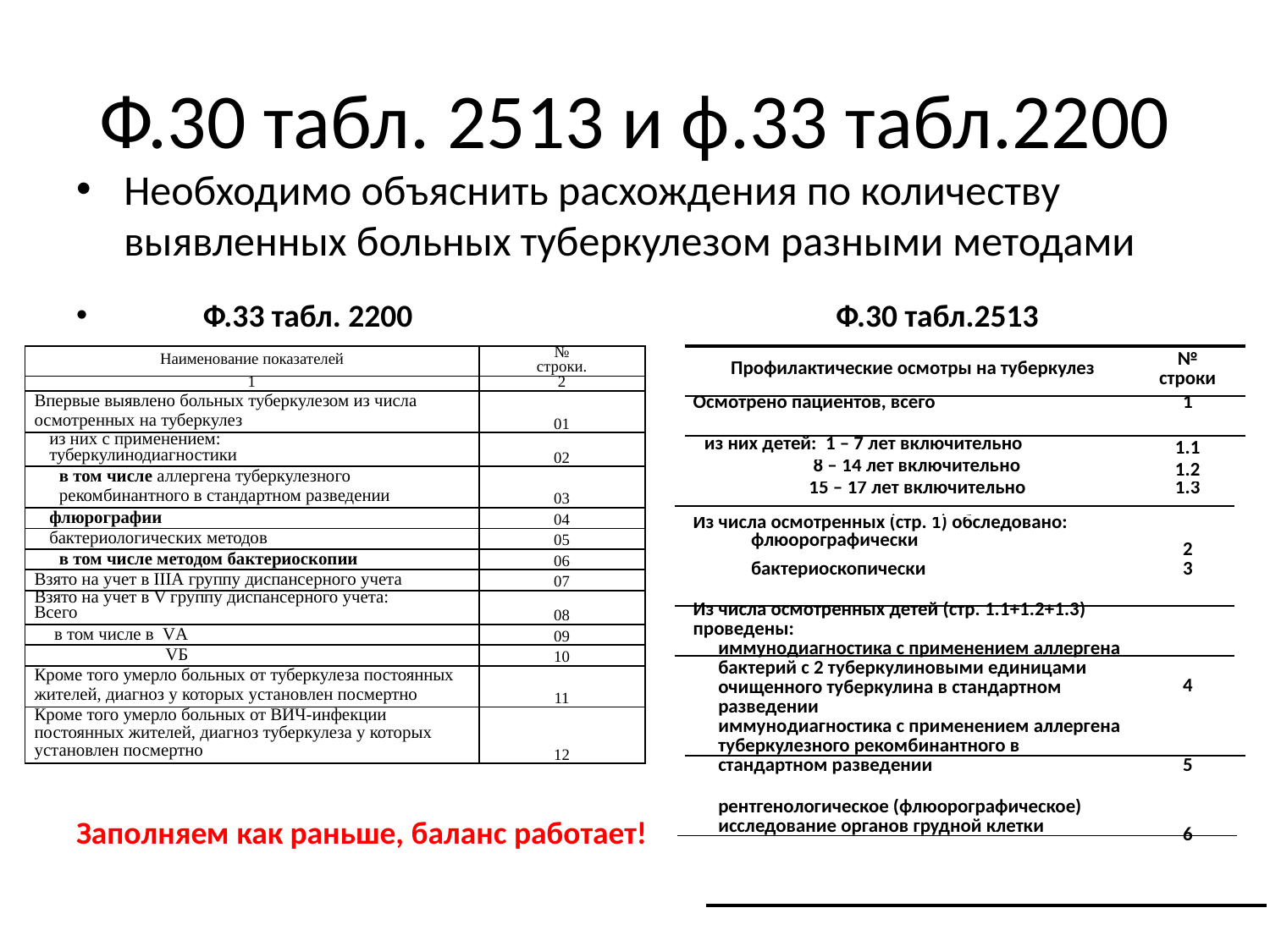

# Ф.30 табл. 2513 и ф.33 табл.2200
Необходимо объяснить расхождения по количеству выявленных больных туберкулезом разными методами

           Ф.33 табл. 2200                                                           Ф.30 табл.2513
| Наименование показателей | № строки. |
| --- | --- |
| 1 | 2 |
| Впервые выявлено больных туберкулезом из числа осмотренных на туберкулез | 01 |
| из них с применением: туберкулинодиагностики | 02 |
| в том числе аллергена туберкулезного рекомбинантного в стандартном разведении | 03 |
| флюрографии | 04 |
| бактериологических методов | 05 |
| в том числе методом бактериоскопии | 06 |
| Взято на учет в IIIА группу диспансерного учета | 07 |
| Взято на учет в V группу диспансерного учета: Всего | 08 |
| в том числе в VА | 09 |
| VБ | 10 |
| Кроме того умерло больных от туберкулеза постоянных жителей, диагноз у которых установлен посмертно | 11 |
| Кроме того умерло больных от ВИЧ-инфекции постоянных жителей, диагноз туберкулеза у которых установлен посмертно | 12 |
| Профилактические осмотры на туберкулез | № строки |
| --- | --- |
| Осмотрено пациентов, всего | 1 |
| из них детей: 1 – 7 лет включительно | 1.1 |
| 8 – 14 лет включительно | 1.2 |
| 15 – 17 лет включительно | 1.3 |
| Из числа осмотренных (стр. 1) обследовано: флюорографически | 2 |
| бактериоскопически | 3 |
| Из числа осмотренных детей (стр. 1.1+1.2+1.3) проведены: |  |
| иммунодиагностика с применением аллергена бактерий с 2 туберкулиновыми единицами очищенного туберкулина в стандартном разведении | 4 |
| иммунодиагностика с применением аллергена туберкулезного рекомбинантного в стандартном разведении | 5 |
| рентгенологическое (флюорографическое) исследование органов грудной клетки | 6 |
Заполняем как раньше, баланс работает!